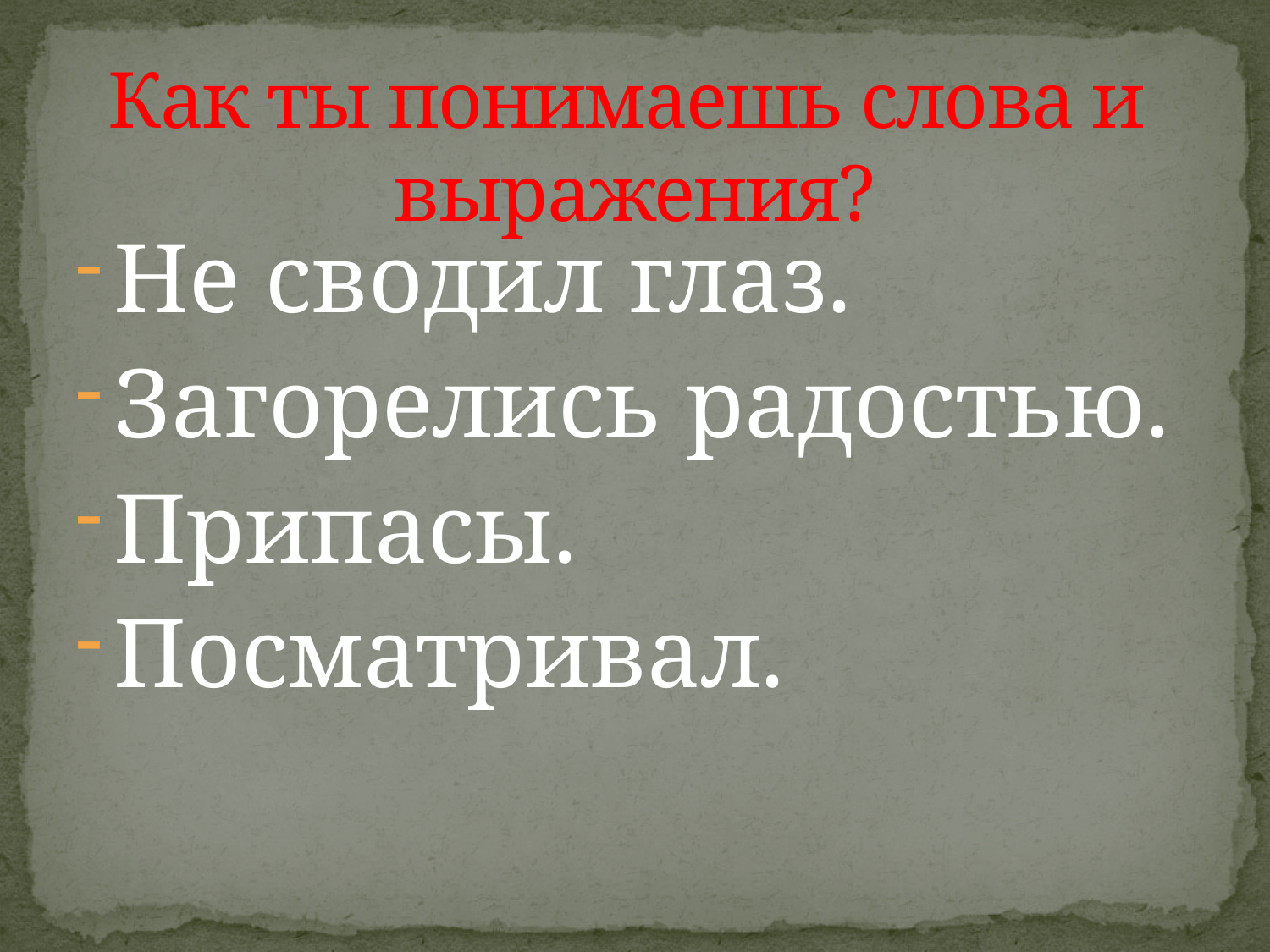

# Как ты понимаешь слова и  выражения?
Не сводил глаз.
Загорелись радостью.
Припасы.
Посматривал.